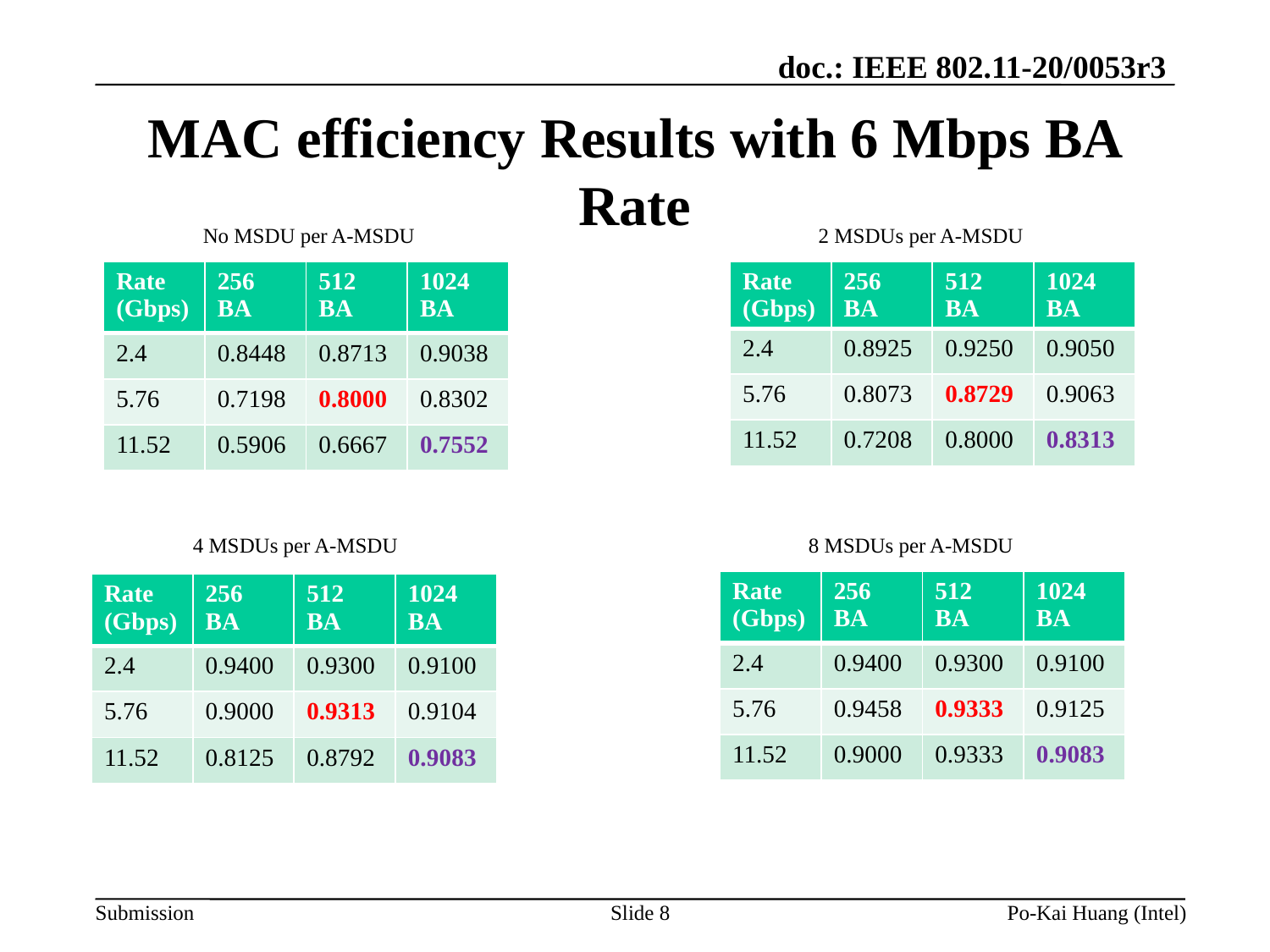

# MAC efficiency Results with 6 Mbps BA Rate
No MSDU per A-MSDU
2 MSDUs per A-MSDU
| Rate (Gbps) | 256 BA | 512 BA | 1024 BA |
| --- | --- | --- | --- |
| 2.4 | 0.8448 | 0.8713 | 0.9038 |
| 5.76 | 0.7198 | 0.8000 | 0.8302 |
| 11.52 | 0.5906 | 0.6667 | 0.7552 |
| Rate (Gbps) | 256 BA | 512 BA | 1024 BA |
| --- | --- | --- | --- |
| 2.4 | 0.8925 | 0.9250 | 0.9050 |
| 5.76 | 0.8073 | 0.8729 | 0.9063 |
| 11.52 | 0.7208 | 0.8000 | 0.8313 |

4 MSDUs per A-MSDU
8 MSDUs per A-MSDU
| Rate (Gbps) | 256 BA | 512 BA | 1024 BA |
| --- | --- | --- | --- |
| 2.4 | 0.9400 | 0.9300 | 0.9100 |
| 5.76 | 0.9458 | 0.9333 | 0.9125 |
| 11.52 | 0.9000 | 0.9333 | 0.9083 |
| Rate (Gbps) | 256 BA | 512 BA | 1024 BA |
| --- | --- | --- | --- |
| 2.4 | 0.9400 | 0.9300 | 0.9100 |
| 5.76 | 0.9000 | 0.9313 | 0.9104 |
| 11.52 | 0.8125 | 0.8792 | 0.9083 |
Slide 8
Po-Kai Huang (Intel)